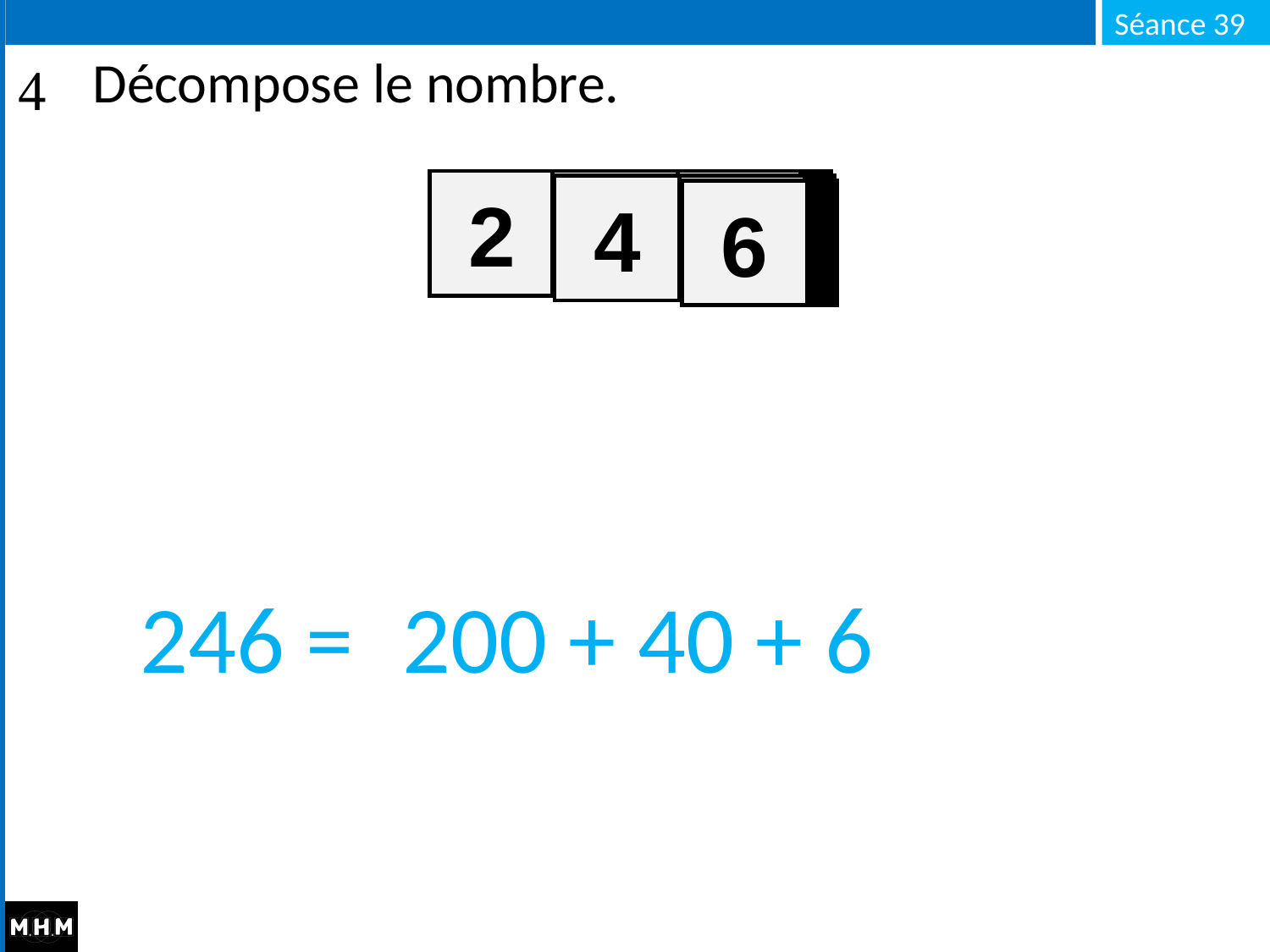

# Décompose le nombre.
2
0
0

4
0

6

246 =
200 + 40 + 6